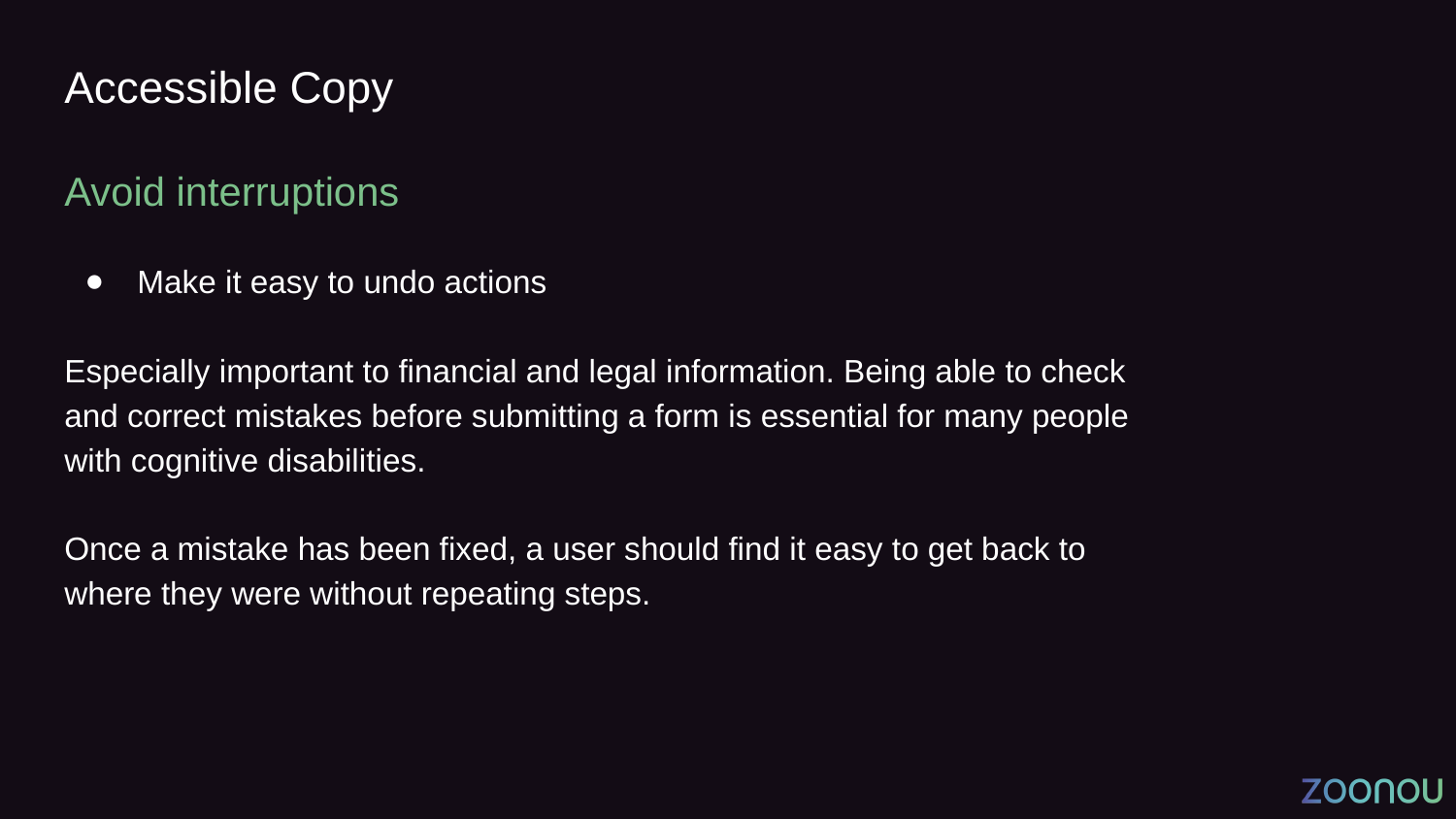

# Accessible Copy

Avoid interruptions
Make it easy to undo actions

Especially important to financial and legal information. Being able to check and correct mistakes before submitting a form is essential for many people with cognitive disabilities.

Once a mistake has been fixed, a user should find it easy to get back to where they were without repeating steps.